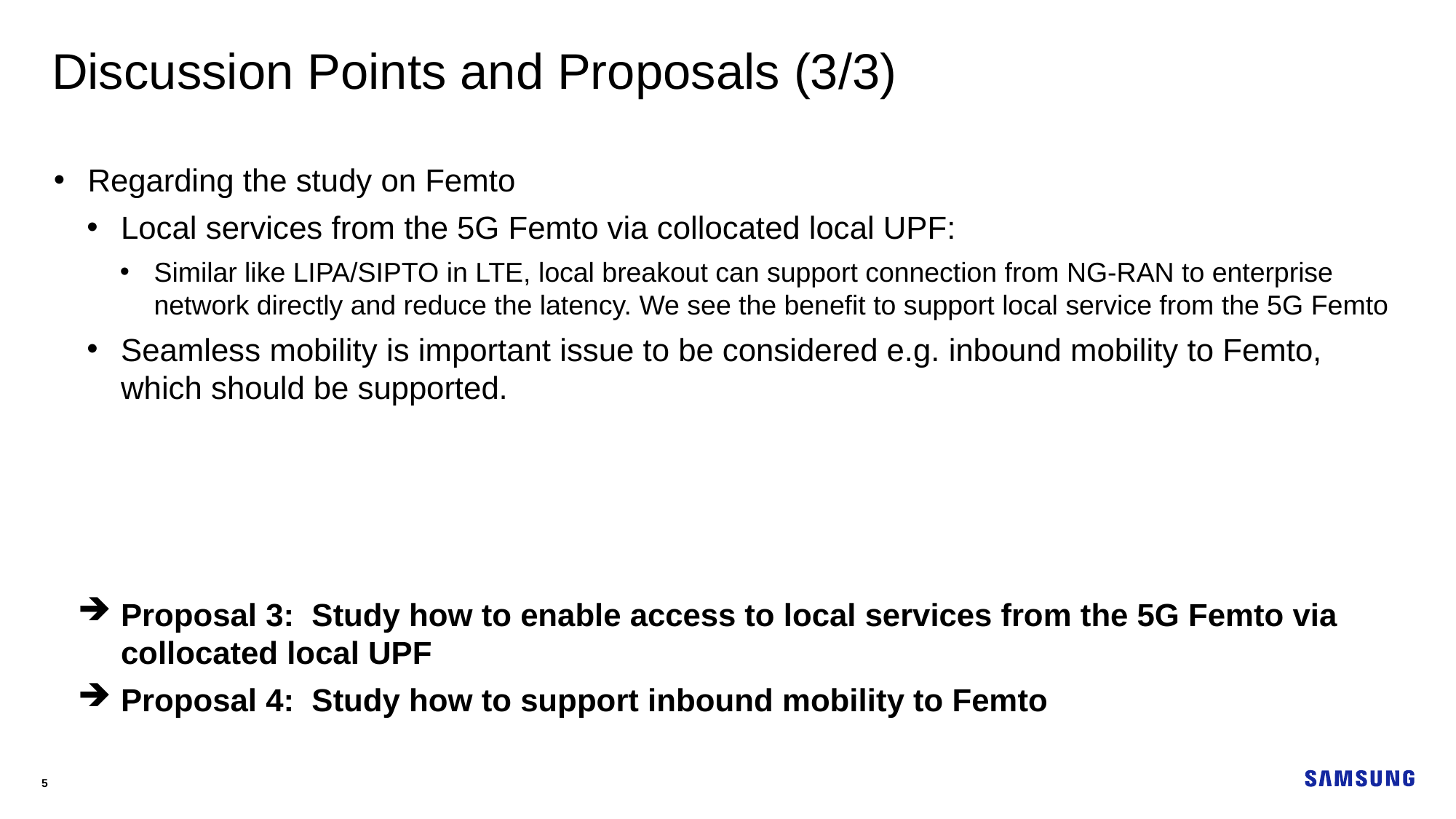

Discussion Points and Proposals (3/3)
Regarding the study on Femto
Local services from the 5G Femto via collocated local UPF:
Similar like LIPA/SIPTO in LTE, local breakout can support connection from NG-RAN to enterprise network directly and reduce the latency. We see the benefit to support local service from the 5G Femto
Seamless mobility is important issue to be considered e.g. inbound mobility to Femto, which should be supported.

Proposal 3:  Study how to enable access to local services from the 5G Femto via collocated local UPF
Proposal 4:  Study how to support inbound mobility to Femto